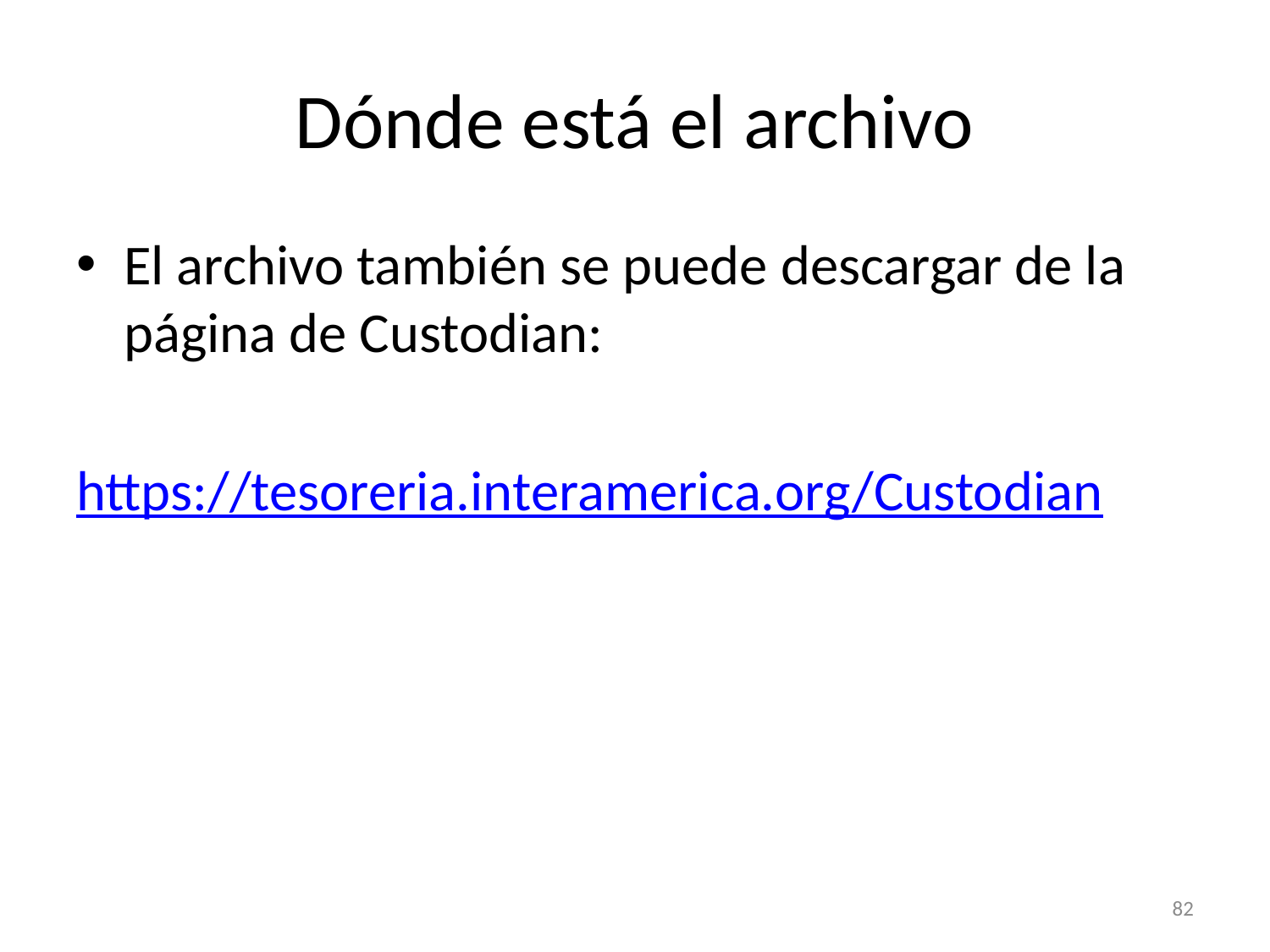

# Dónde está el archivo
El archivo también se puede descargar de la página de Custodian:

https://tesoreria.interamerica.org/Custodian

82